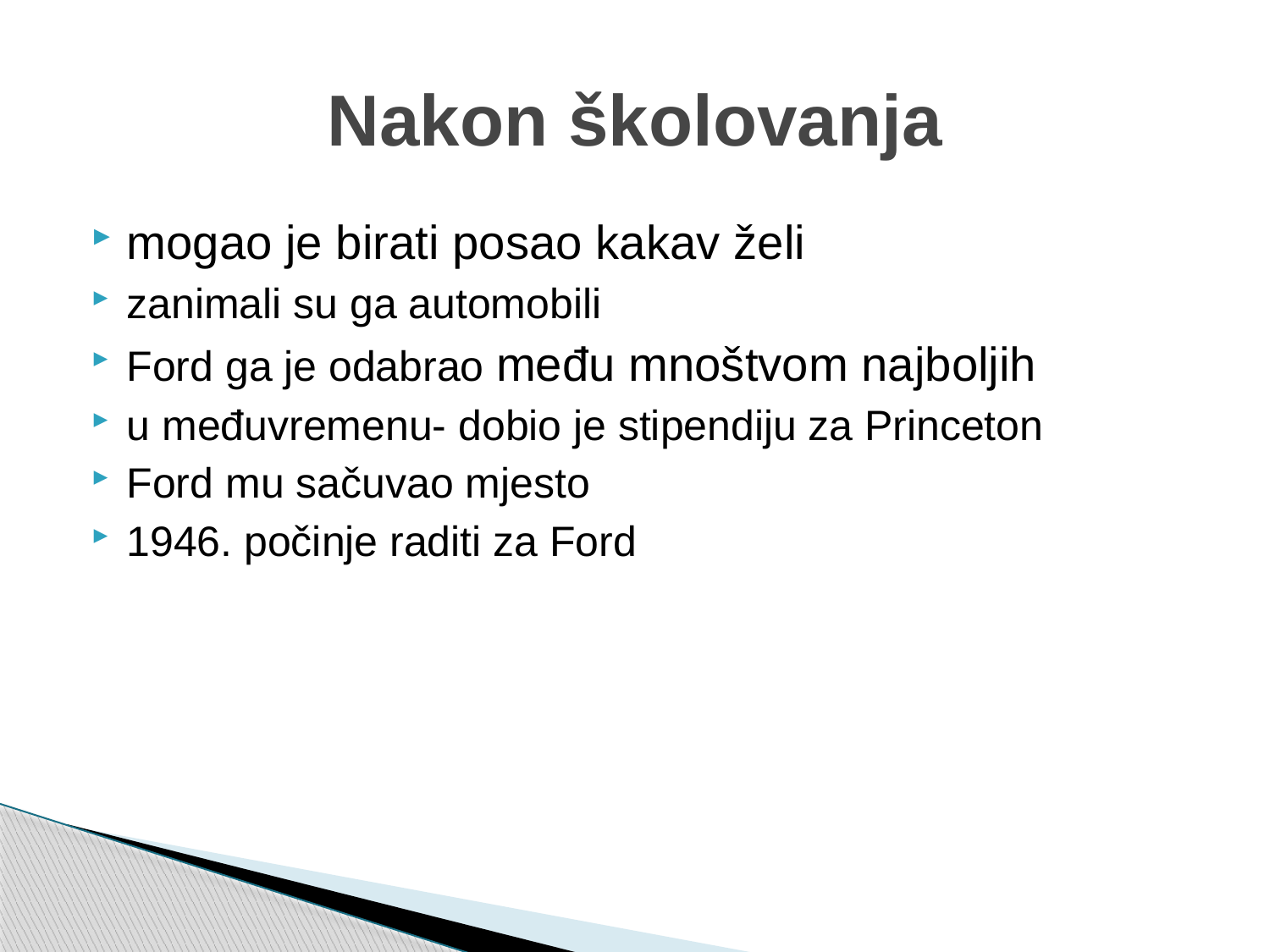

# Nakon školovanja
mogao je birati posao kakav želi
zanimali su ga automobili
Ford ga je odabrao među mnoštvom najboljih
u međuvremenu- dobio je stipendiju za Princeton
Ford mu sačuvao mjesto
1946. počinje raditi za Ford